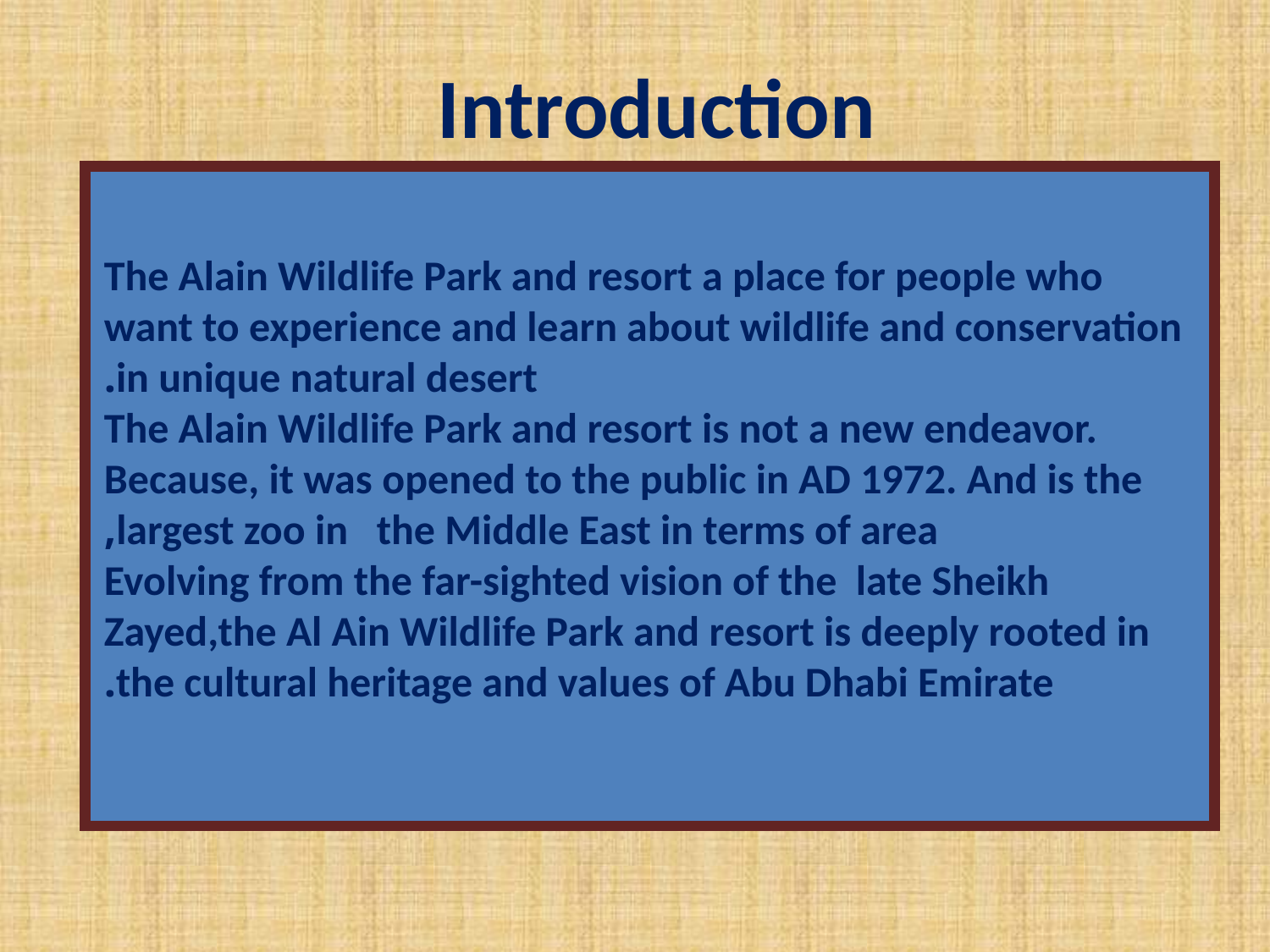

Introduction
The Alain Wildlife Park and resort a place for people who want to experience and learn about wildlife and conservation in unique natural desert.
The Alain Wildlife Park and resort is not a new endeavor. Because, it was opened to the public in AD 1972. And is the largest zoo in   the Middle East in terms of area,
 Evolving from the far-sighted vision of the  late Sheikh Zayed,the Al Ain Wildlife Park and resort is deeply rooted in     the cultural heritage and values of Abu Dhabi Emirate.